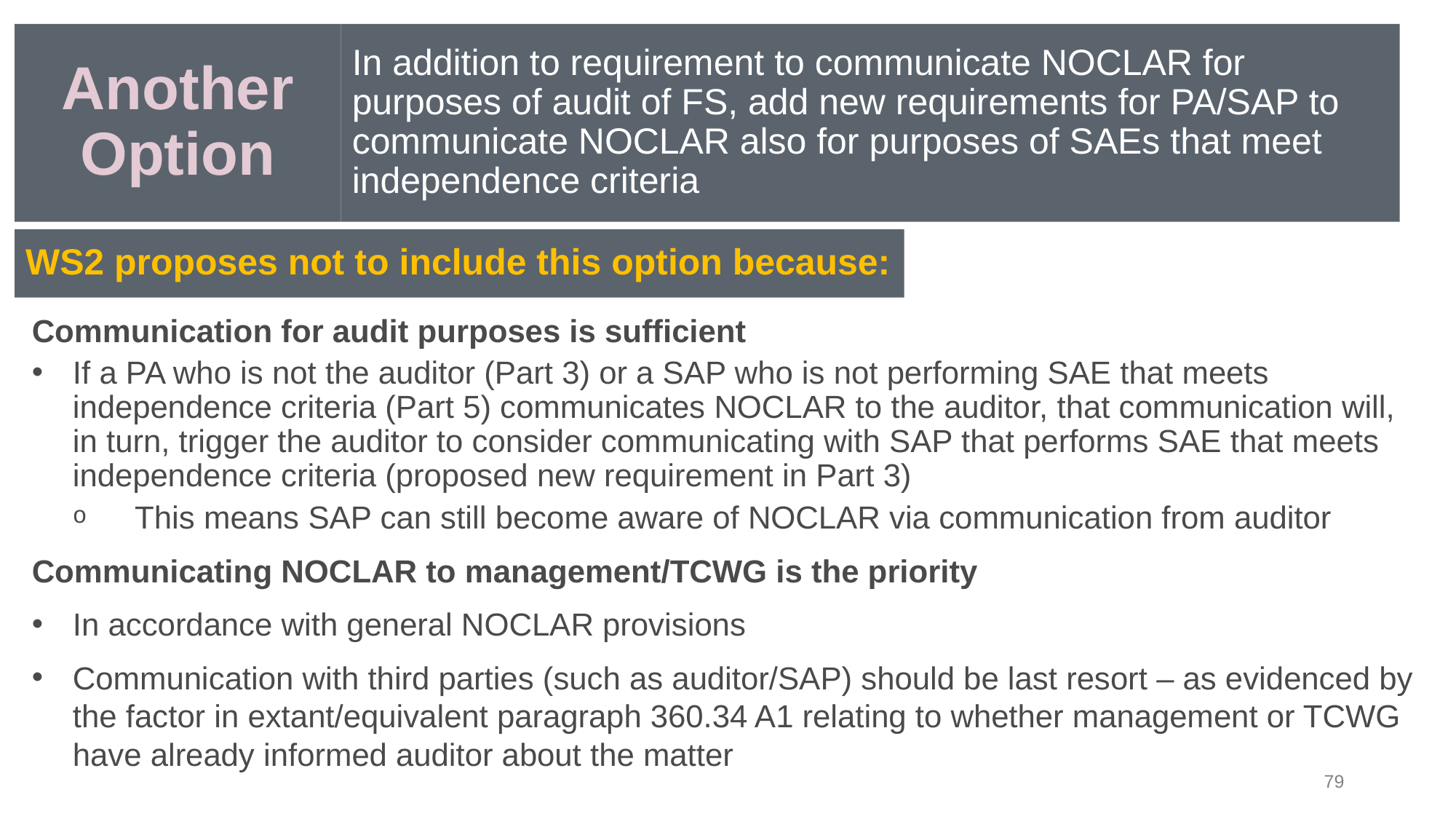

In addition to requirement to communicate NOCLAR for purposes of audit of FS, add new requirements for PA/SAP to communicate NOCLAR also for purposes of SAEs that meet independence criteria
Another Option
WS2 proposes not to include this option because:
Communication for audit purposes is sufficient
If a PA who is not the auditor (Part 3) or a SAP who is not performing SAE that meets independence criteria (Part 5) communicates NOCLAR to the auditor, that communication will, in turn, trigger the auditor to consider communicating with SAP that performs SAE that meets independence criteria (proposed new requirement in Part 3)
This means SAP can still become aware of NOCLAR via communication from auditor
Communicating NOCLAR to management/TCWG is the priority
In accordance with general NOCLAR provisions
Communication with third parties (such as auditor/SAP) should be last resort – as evidenced by the factor in extant/equivalent paragraph 360.34 A1 relating to whether management or TCWG have already informed auditor about the matter

79